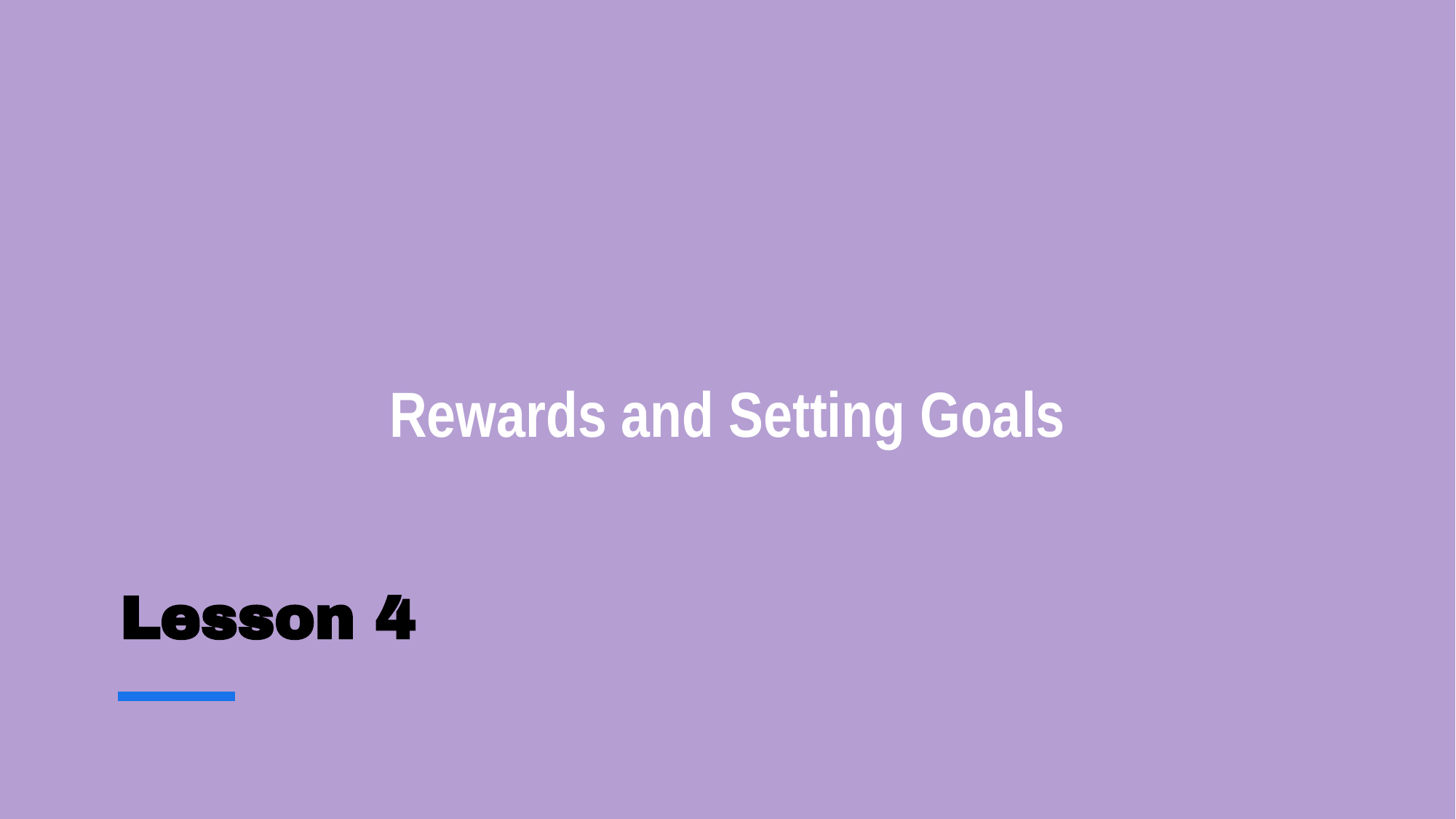

# Lesson 4

Rewards and Setting Goals